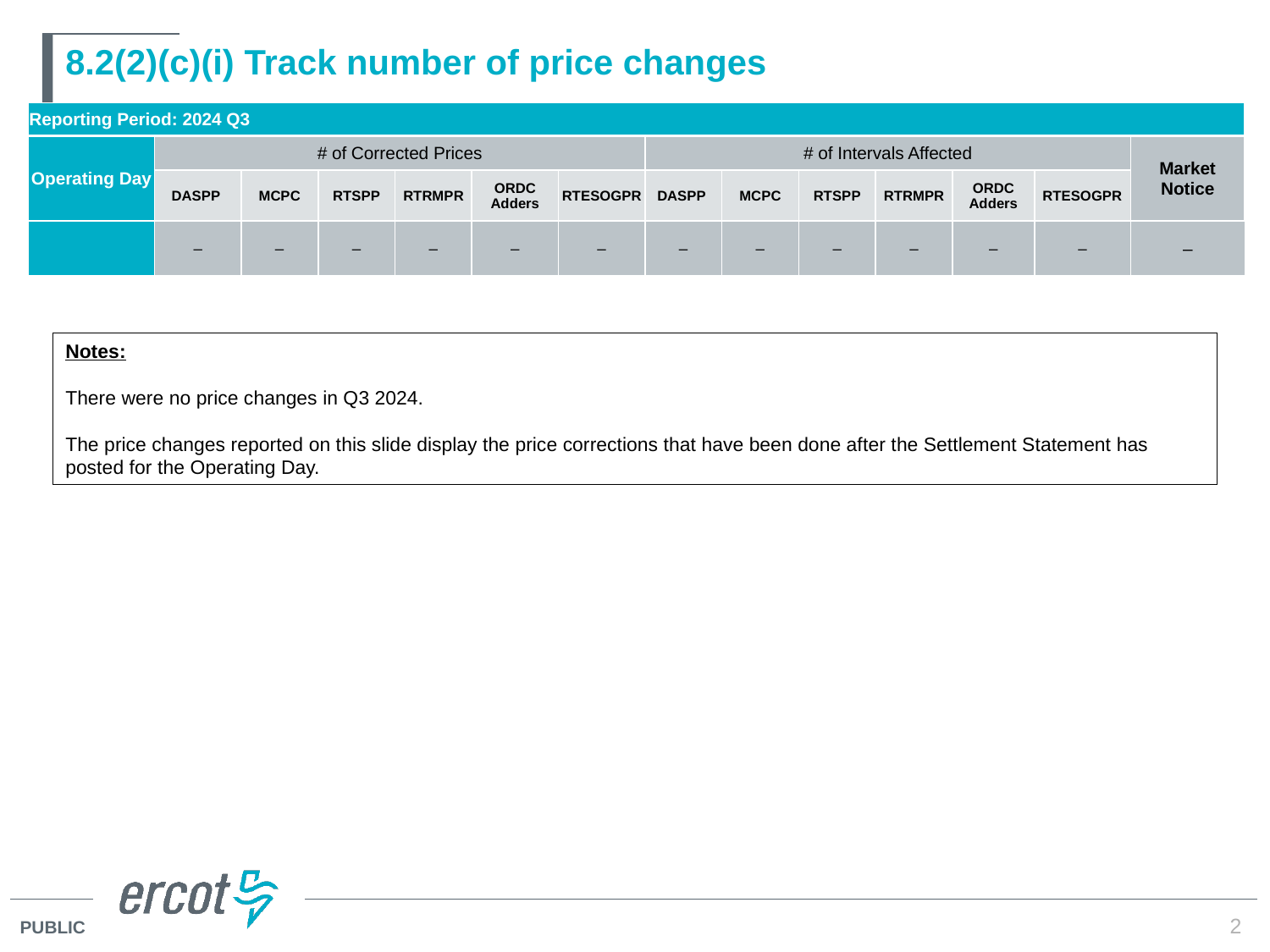

# 8.2(2)(c)(i) Track number of price changes
| Reporting Period: 2024 Q3 |  |  |  |  |  |  |  |  |  |  |  |  |  |
| --- | --- | --- | --- | --- | --- | --- | --- | --- | --- | --- | --- | --- | --- |
| Operating Day | # of Corrected Prices |  |  |  |  |  | # of Intervals Affected |  |  |  |  |  | Market Notice |
|  | DASPP | MCPC | RTSPP | RTRMPR | ORDC Adders | RTESOGPR | DASPP | MCPC | RTSPP | RTRMPR | ORDC Adders | RTESOGPR |  |
|  | – | – | – | – | – | – | – | – | – | – | – | – | – |
Notes:

There were no price changes in Q3 2024.

The price changes reported on this slide display the price corrections that have been done after the Settlement Statement has posted for the Operating Day.
2